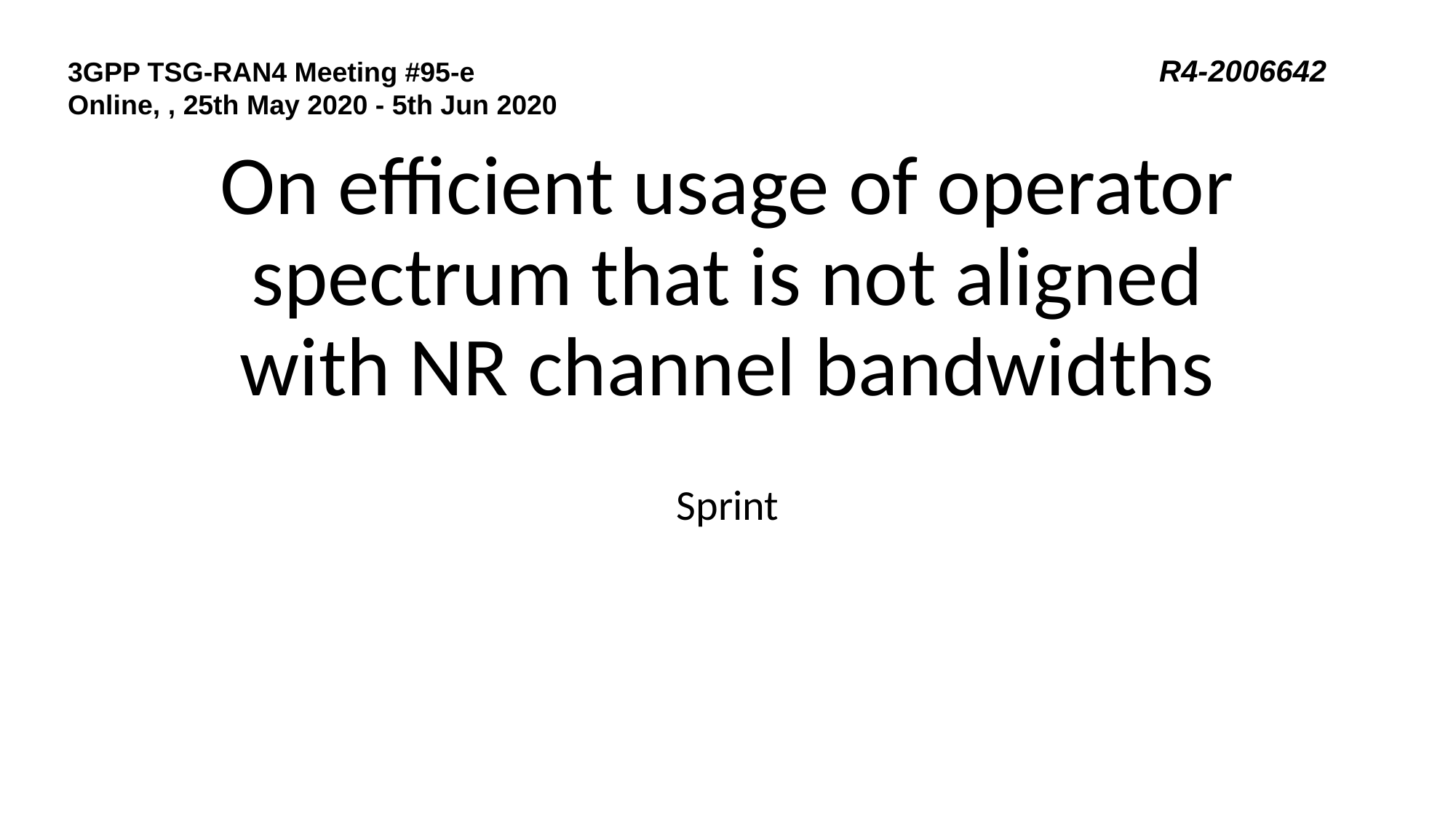

3GPP TSG-RAN4 Meeting #95-e					R4-2006642
Online, , 25th May 2020 - 5th Jun 2020
# On efficient usage of operator spectrum that is not aligned with NR channel bandwidths
Sprint